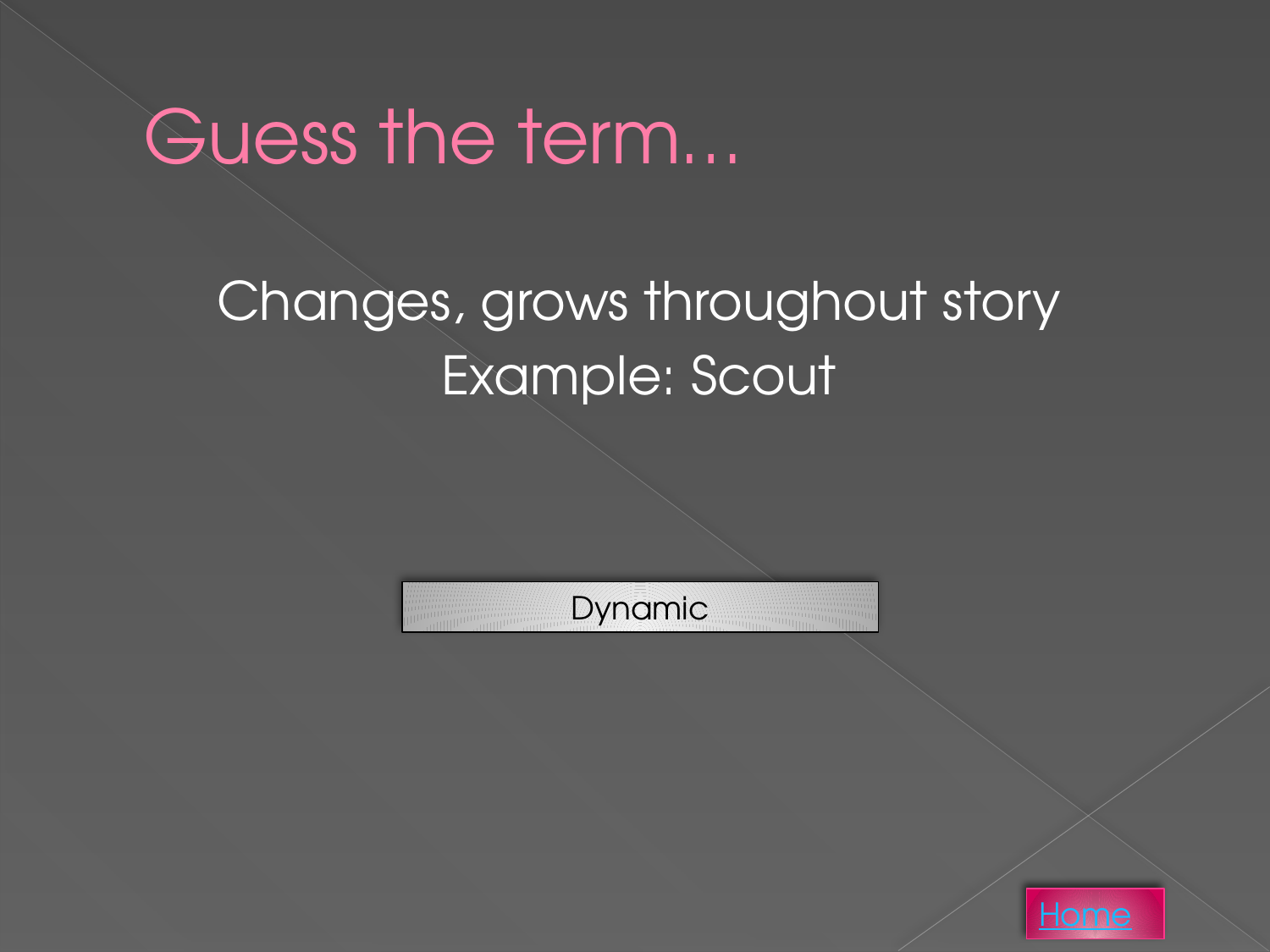

# Guess the term…
Changes, grows throughout story
Example: Scout
Dynamic
Home